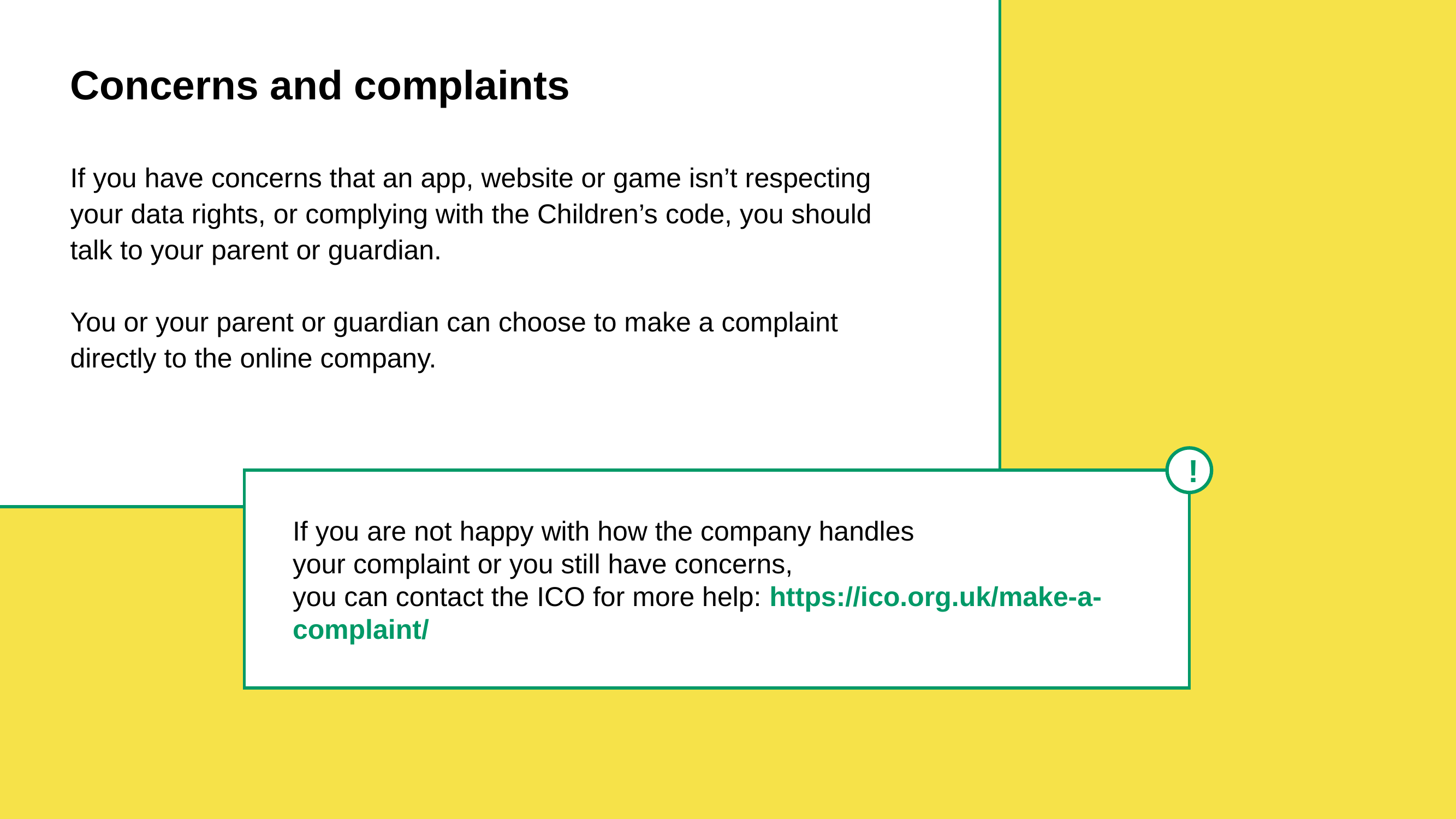

Concerns and complaints

If you have concerns that an app, website or game isn’t respecting your data rights, or complying with the Children’s code, you should talk to your parent or guardian.

You or your parent or guardian can choose to make a complaint directly to the online company.

!
If you are not happy with how the company handles
your complaint or you still have concerns,
you can contact the ICO for more help: https://ico.org.uk/make-a-complaint/